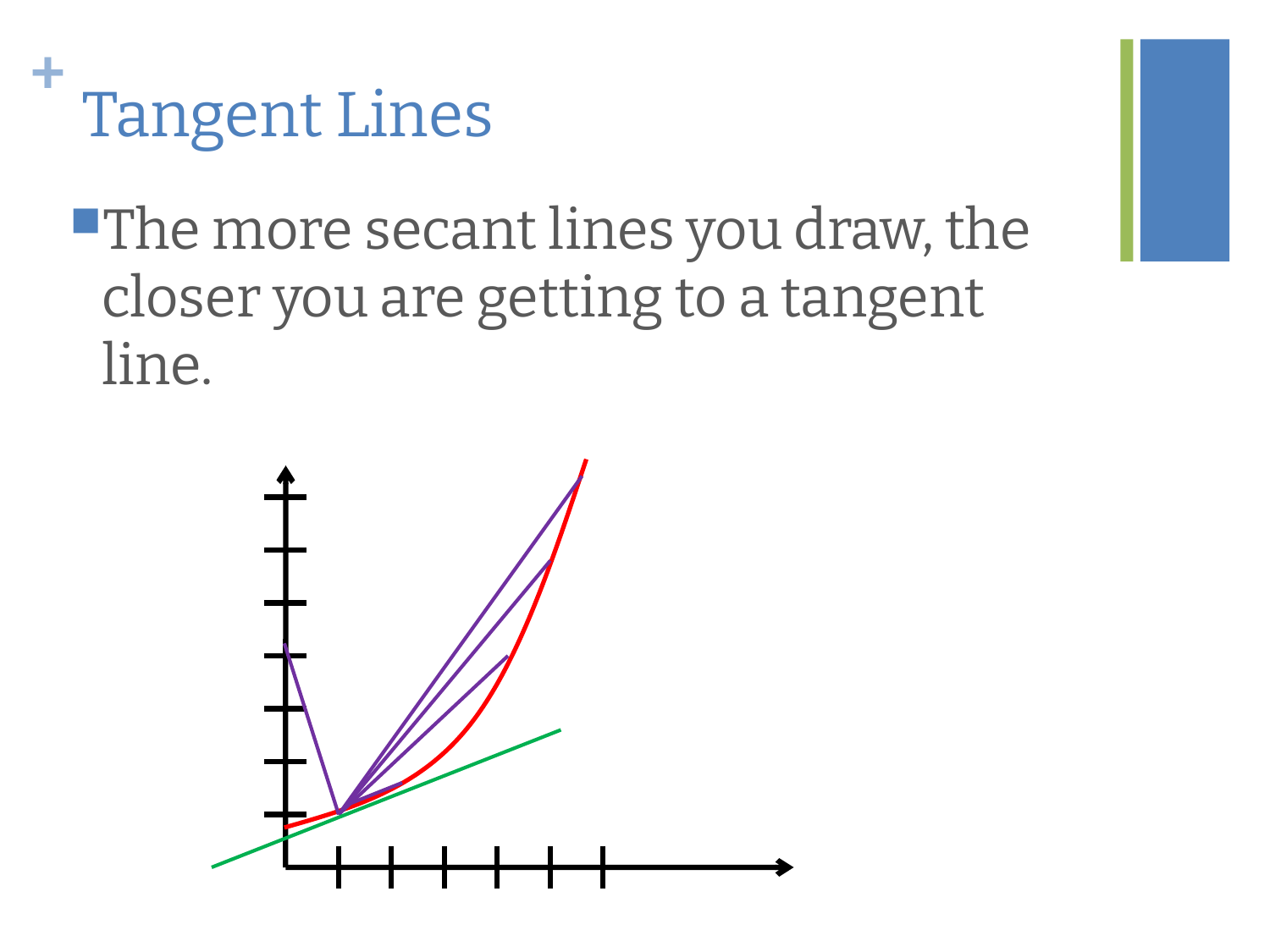

# Tangent Lines
The more secant lines you draw, the closer you are getting to a tangent line.